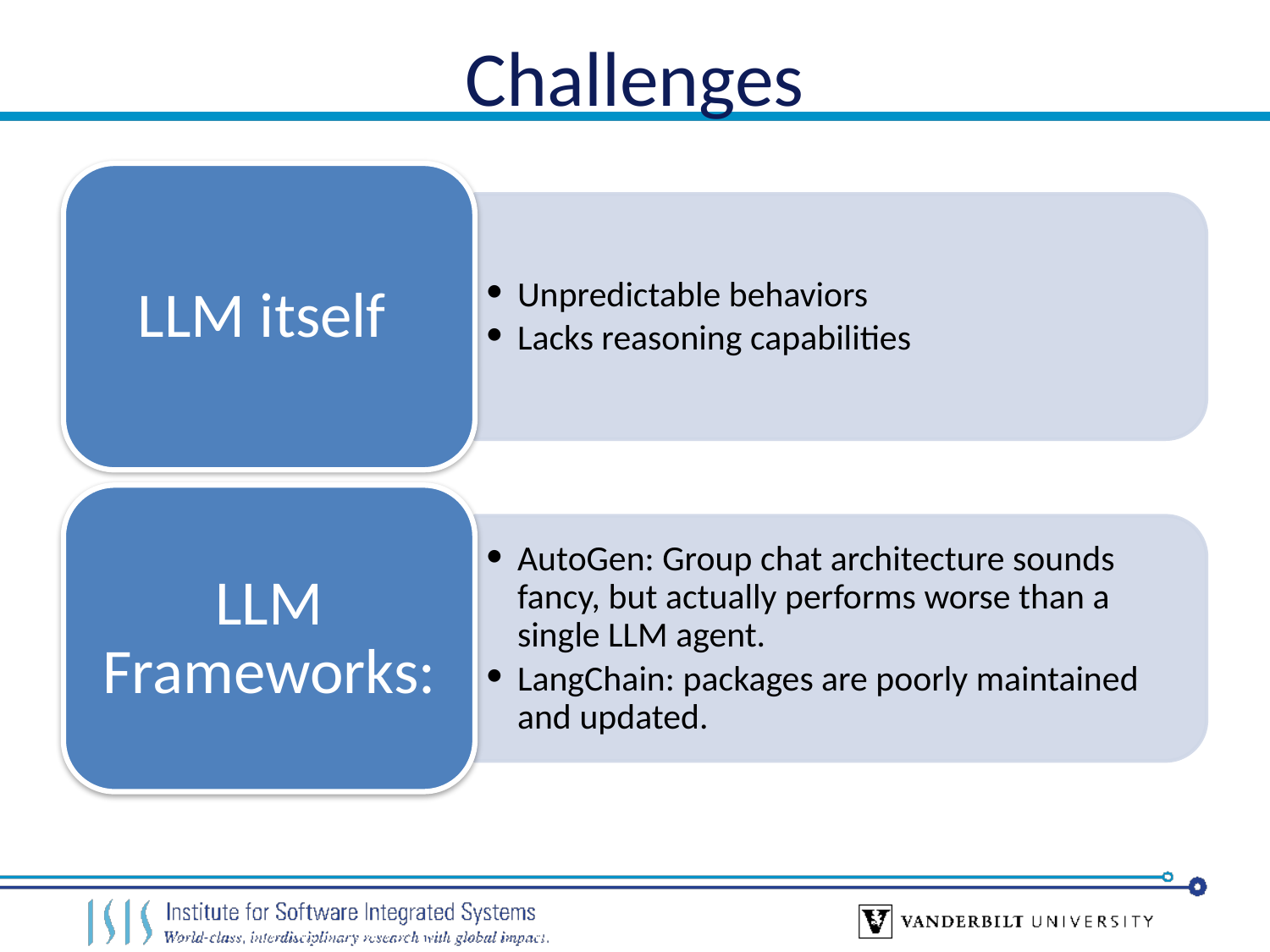

# Challenges

LLM itself
Unpredictable behaviors
Lacks reasoning capabilities

LLM Frameworks:
AutoGen: Group chat architecture sounds fancy, but actually performs worse than a single LLM agent.
LangChain: packages are poorly maintained and updated.